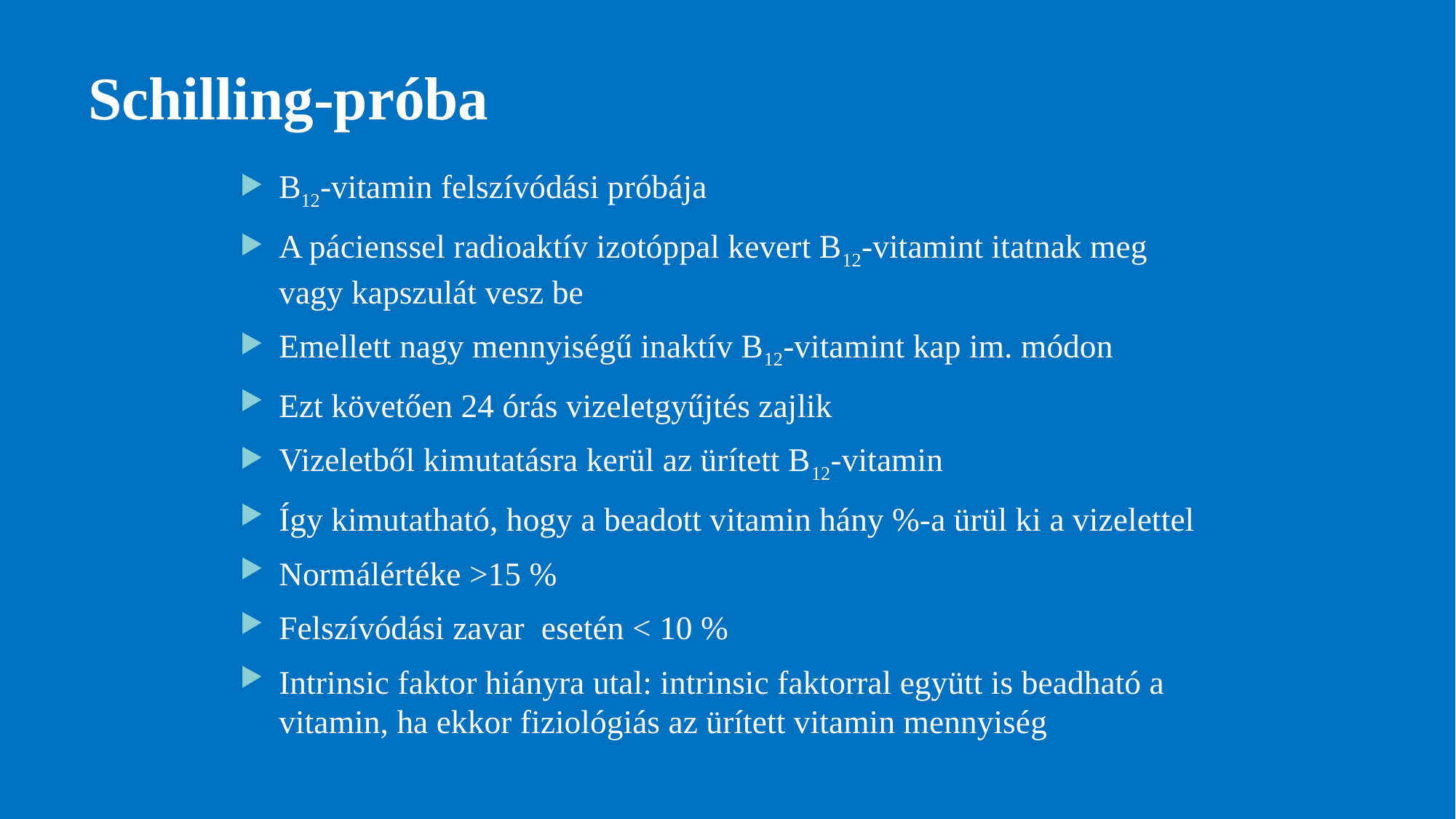

# Schilling-próba
B12-vitamin felszívódási próbája
A pácienssel radioaktív izotóppal kevert B12-vitamint itatnak meg vagy kapszulát vesz be
Emellett nagy mennyiségű inaktív B12-vitamint kap im. módon
Ezt követően 24 órás vizeletgyűjtés zajlik
Vizeletből kimutatásra kerül az ürített B12-vitamin
Így kimutatható, hogy a beadott vitamin hány %-a ürül ki a vizelettel
Normálértéke >15 %
Felszívódási zavar  esetén < 10 %
Intrinsic faktor hiányra utal: intrinsic faktorral együtt is beadható a vitamin, ha ekkor fiziológiás az ürített vitamin mennyiség